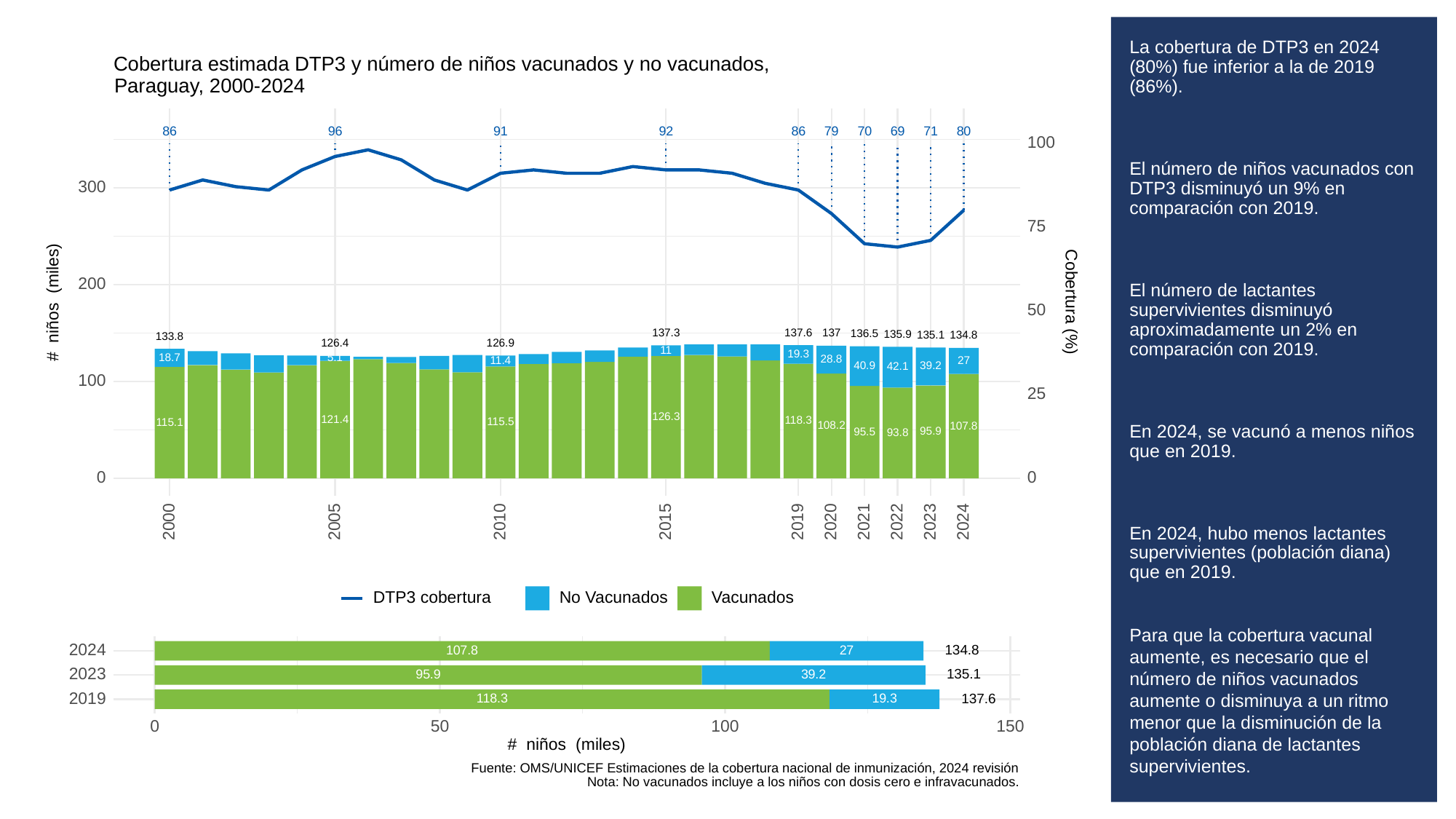

# La cobertura de DTP3 en 2024 (80%) fue inferior a la de 2019 (86%).

El número de niños vacunados con DTP3 disminuyó un 9% en comparación con 2019.

El número de lactantes supervivientes disminuyó aproximadamente un 2% en comparación con 2019.

En 2024, se vacunó a menos niños que en 2019.

En 2024, hubo menos lactantes supervivientes (población diana) que en 2019.

Para que la cobertura vacunal aumente, es necesario que el número de niños vacunados aumente o disminuya a un ritmo menor que la disminución de la población diana de lactantes supervivientes.

Cobertura estimada DTP3 y número de niños vacunados y no vacunados,
Paraguay, 2000-2024

86
96
91
92
86
79
70
69
80
71
100

300

75

200

#  niños  (miles)
Cobertura (%)
50
137.6
137.3
137
136.5
135.9
135.1
134.8
133.8

126.9
126.4

11

19.3

18.7

5.1

28.8

27
11.4

40.9

39.2

42.1

100

25
126.3
121.4
118.3
115.5
115.1
108.2
107.8
95.9
95.5
93.8

0
0

2023
2000
2005
2010
2015
2019
2020
2021
2022
2024

DTP3 cobertura
No Vacunados
Vacunados

2024
134.8
107.8
27

2023
135.1
39.2
95.9

2019
137.6
118.3
19.3

0
50
100
150
#  niños  (miles)
Fuente: OMS/UNICEF Estimaciones de la cobertura nacional de inmunización, 2024 revisión
Nota: No vacunados incluye a los niños con dosis cero e infravacunados.